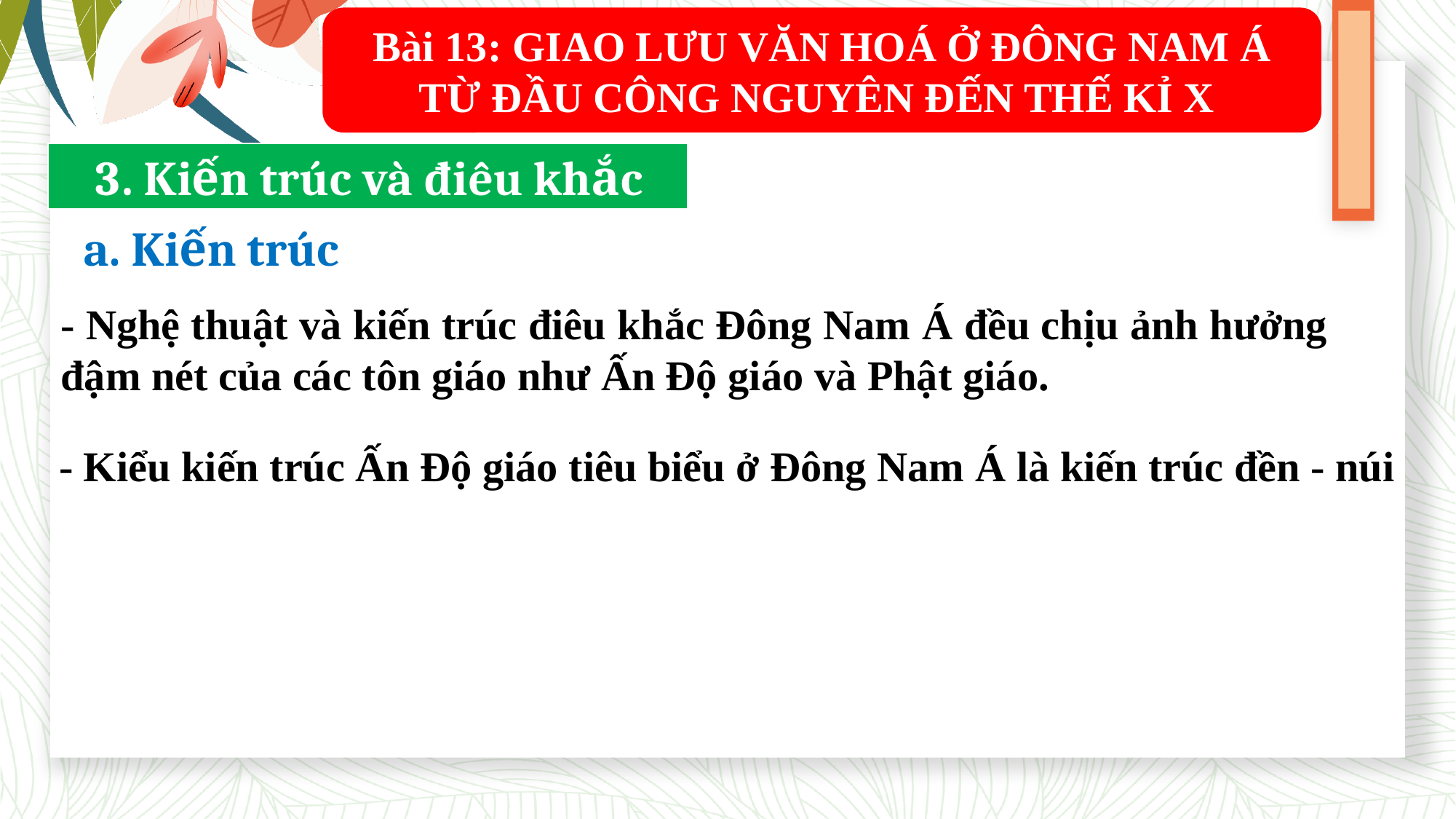

Bài 13: GIAO LƯU VĂN HOÁ Ở ĐÔNG NAM Á TỪ ĐẦU CÔNG NGUYÊN ĐẾN THẾ KỈ X

3. Kiến trúc và điêu khắc
a. Kiến trúc
- Nghệ thuật và kiến trúc điêu khắc Đông Nam Á đều chịu ảnh hưởng đậm nét của các tôn giáo như Ấn Độ giáo và Phật giáo.
- Kiểu kiến trúc Ấn Độ giáo tiêu biểu ở Đông Nam Á là kiến trúc đền - núi